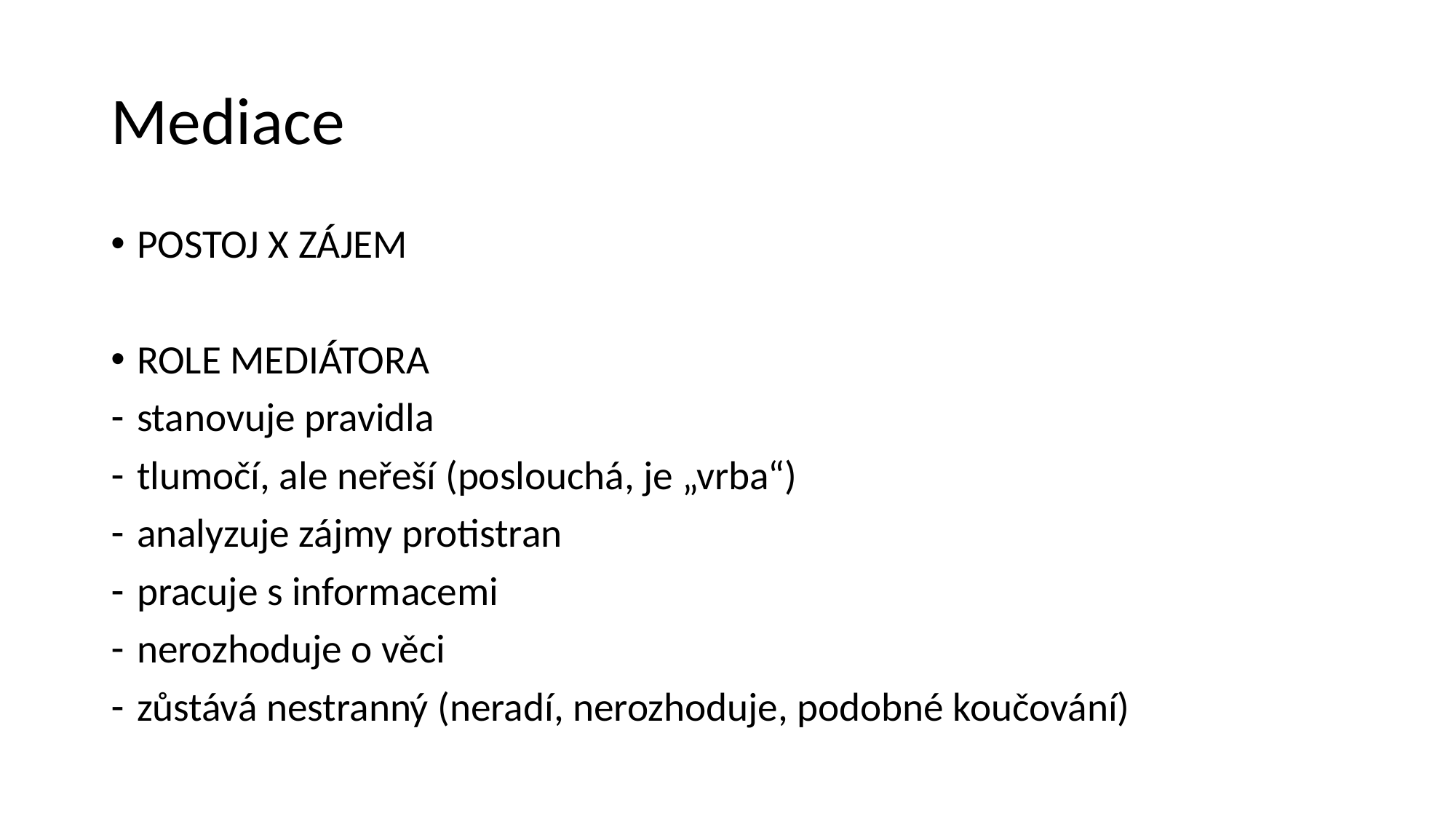

# Mediace
POSTOJ X ZÁJEM

ROLE MEDIÁTORA
stanovuje pravidla
tlumočí, ale neřeší (poslouchá, je „vrba“)
analyzuje zájmy protistran
pracuje s informacemi
nerozhoduje o věci
zůstává nestranný (neradí, nerozhoduje, podobné koučování)